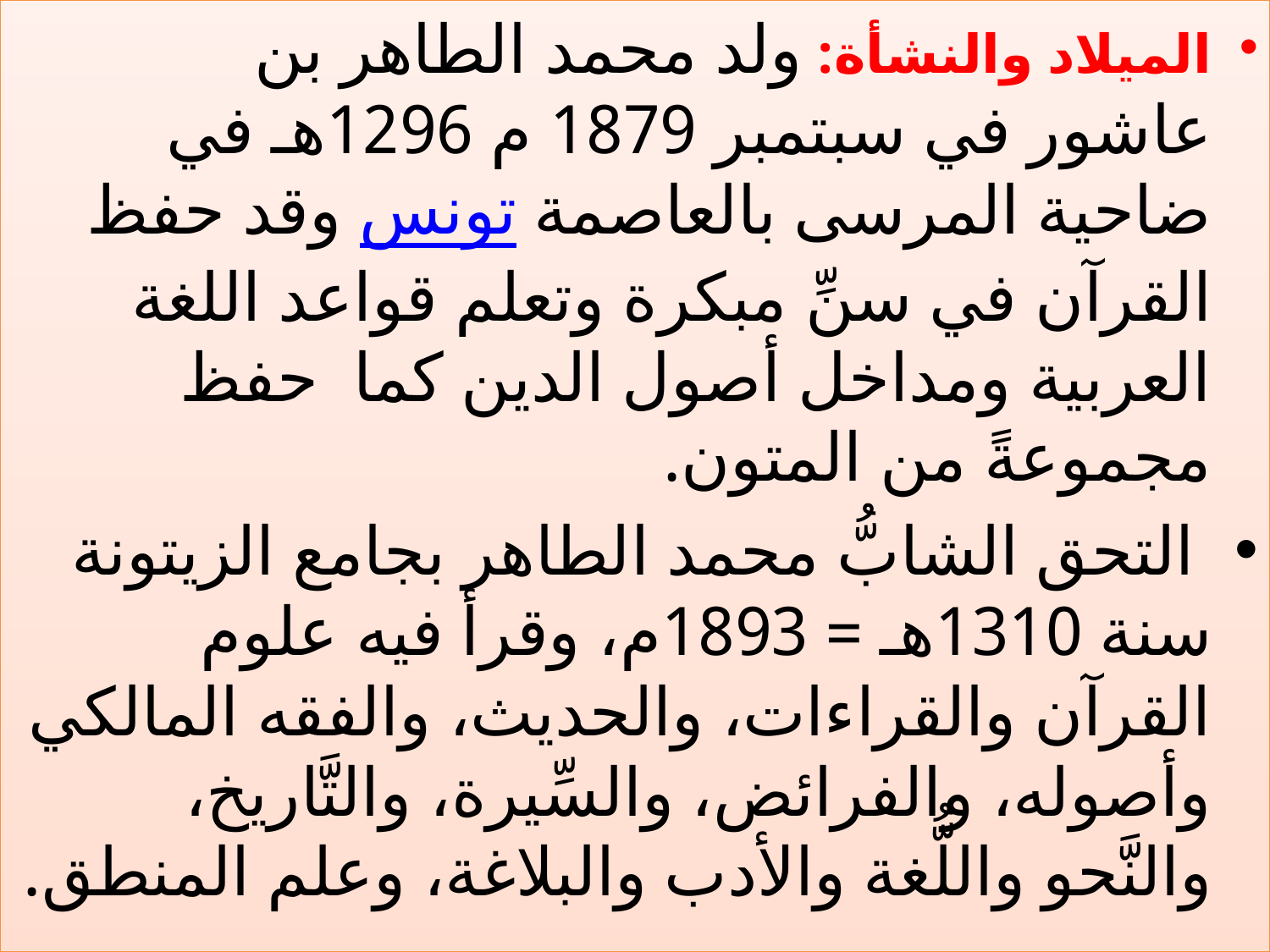

الميلاد والنشأة: ولد محمد الطاهر بن عاشور في سبتمبر 1879 م 1296هـ في ضاحية المرسى بالعاصمة تونس وقد حفظ القرآن في سنِّ مبكرة وتعلم قواعد اللغة العربية ومداخل أصول الدين كما  حفظ مجموعةً من المتون.
 التحق الشابُّ محمد الطاهر بجامع الزيتونة سنة 1310هـ = 1893م، وقرأ فيه علوم القرآن والقراءات، والحديث، والفقه المالكي وأصوله، والفرائض، والسِّيرة، والتَّاريخ، والنَّحو واللُّغة والأدب والبلاغة، وعلم المنطق.